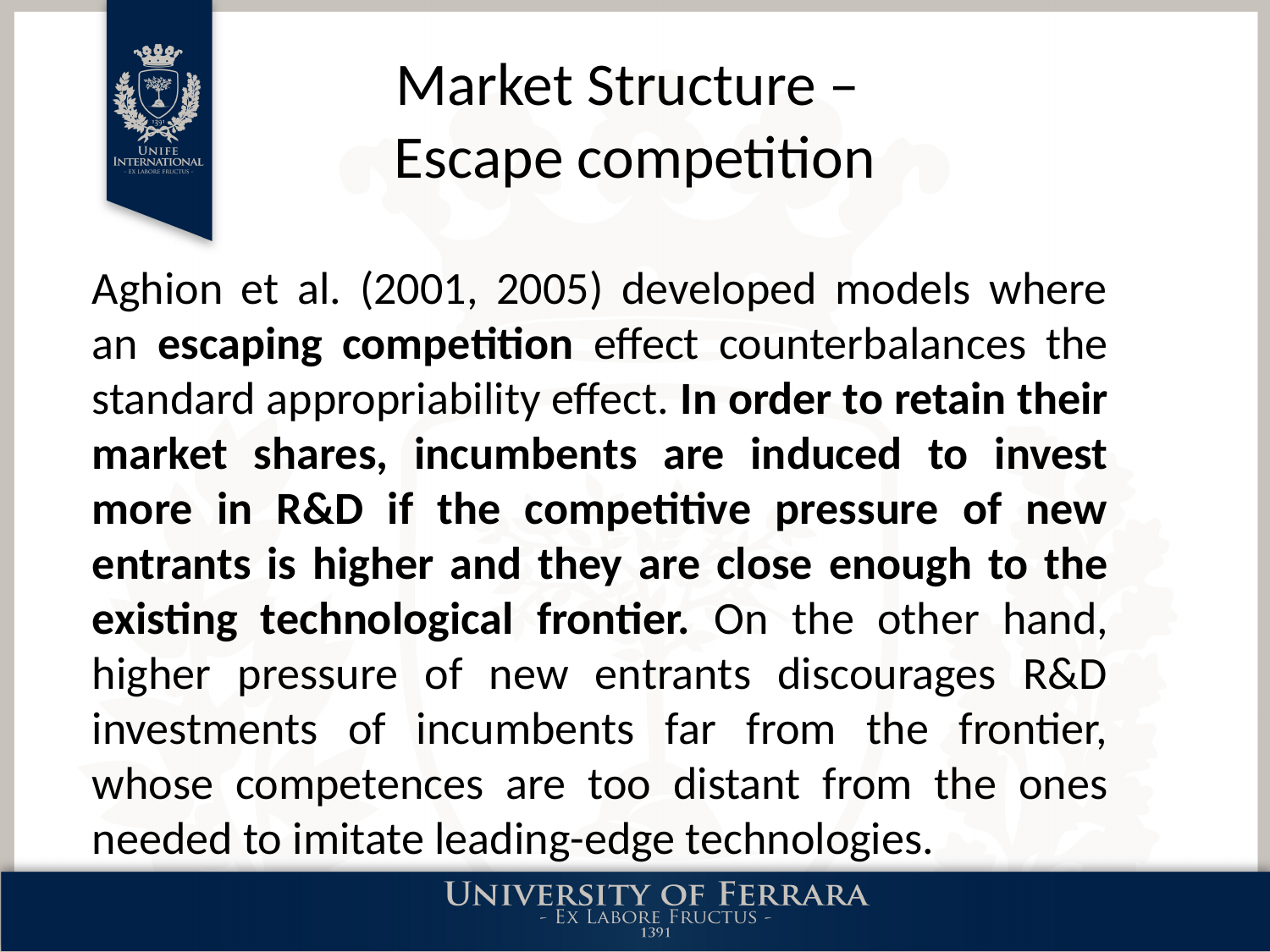

# Market Structure – Escape competition
Aghion et al. (2001, 2005) developed models where an escaping competition effect counterbalances the standard appropriability effect. In order to retain their market shares, incumbents are induced to invest more in R&D if the competitive pressure of new entrants is higher and they are close enough to the existing technological frontier. On the other hand, higher pressure of new entrants discourages R&D investments of incumbents far from the frontier, whose competences are too distant from the ones needed to imitate leading-edge technologies.